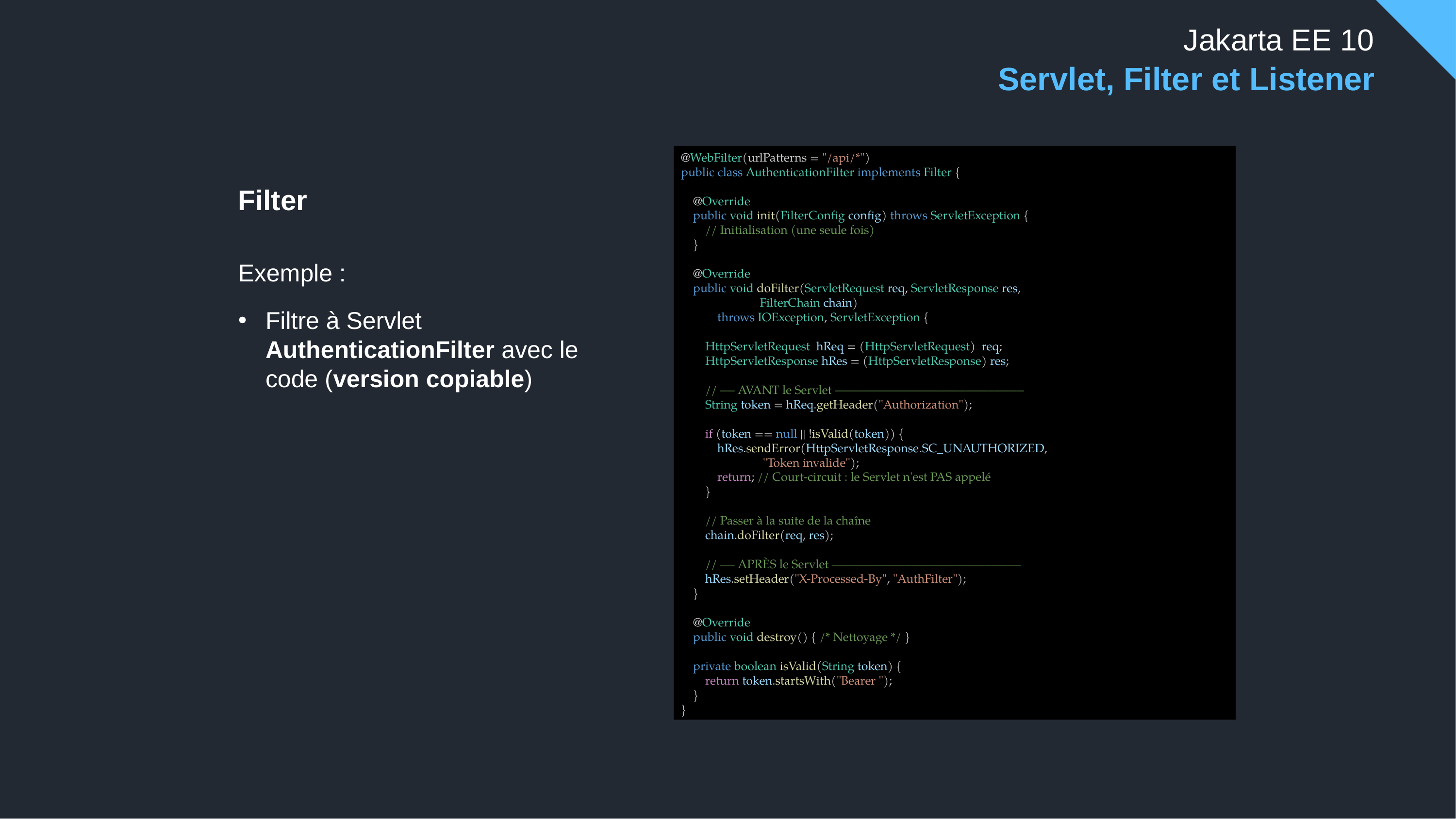

# Jakarta EE 10
Servlet, Filter et Listener
@WebFilter(urlPatterns = "/api/*")
public class AuthenticationFilter implements Filter {

    @Override
    public void init(FilterConfig config) throws ServletException {
        // Initialisation (une seule fois)
    }

    @Override
    public void doFilter(ServletRequest req, ServletResponse res,
                          FilterChain chain)
            throws IOException, ServletException {

        HttpServletRequest  hReq = (HttpServletRequest)  req;
        HttpServletResponse hRes = (HttpServletResponse) res;

        // ── AVANT le Servlet ──────────────────────────
        String token = hReq.getHeader("Authorization");

        if (token == null || !isValid(token)) {
            hRes.sendError(HttpServletResponse.SC_UNAUTHORIZED,
                           "Token invalide");
            return; // Court-circuit : le Servlet n'est PAS appelé
        }

        // Passer à la suite de la chaîne
        chain.doFilter(req, res);

        // ── APRÈS le Servlet ──────────────────────────
        hRes.setHeader("X-Processed-By", "AuthFilter");
    }

    @Override
    public void destroy() { /* Nettoyage */ }

    private boolean isValid(String token) {
        return token.startsWith("Bearer ");
    }
}
Filter

Exemple :
Filtre à Servlet AuthenticationFilter avec le code (version copiable)